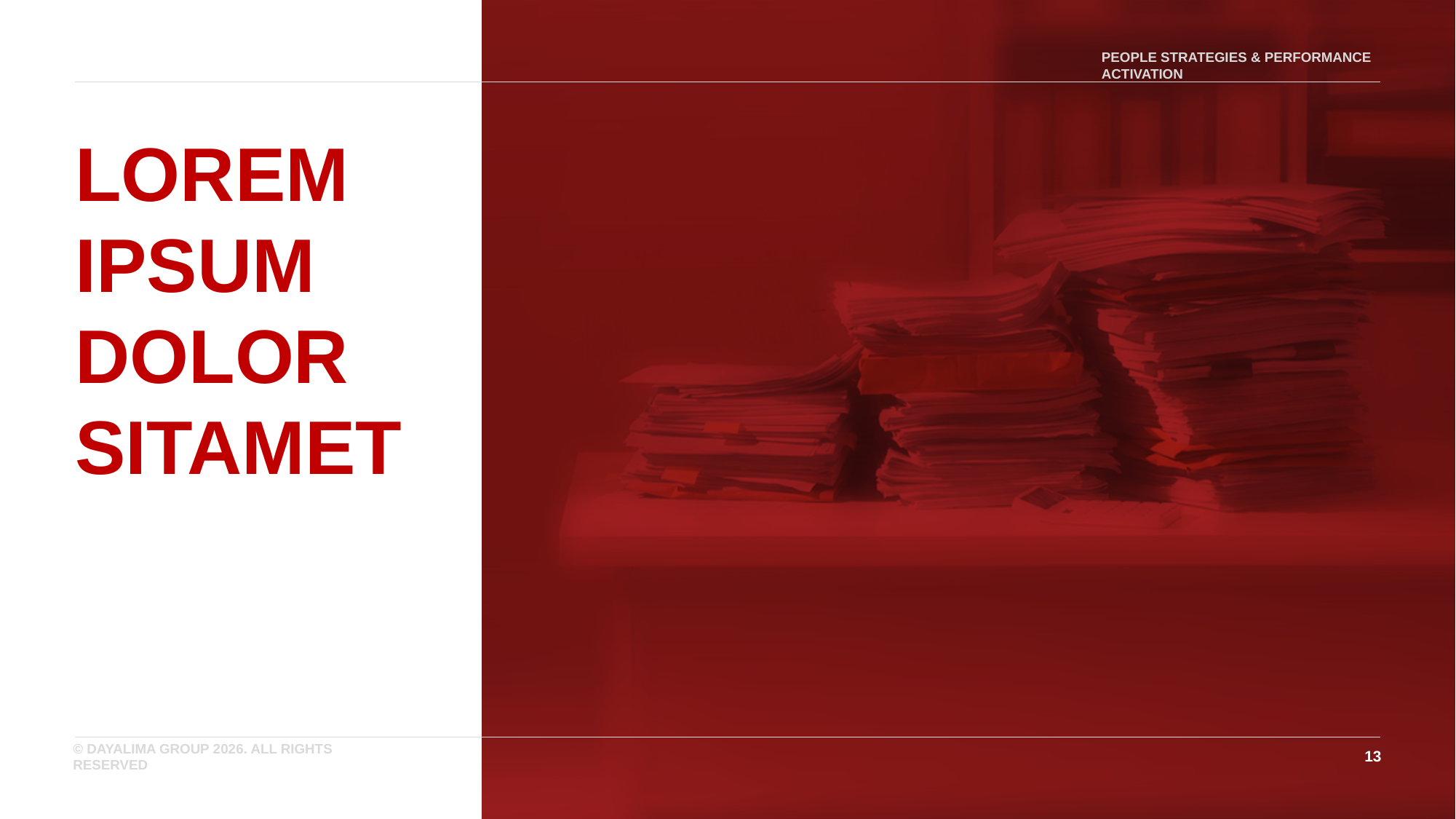

PEOPLE STRATEGIES & PERFORMANCE ACTIVATION
# LOREM IPSUM DOLOR SITAMET
13
© DAYALIMA GROUP 2026. ALL RIGHTS RESERVED